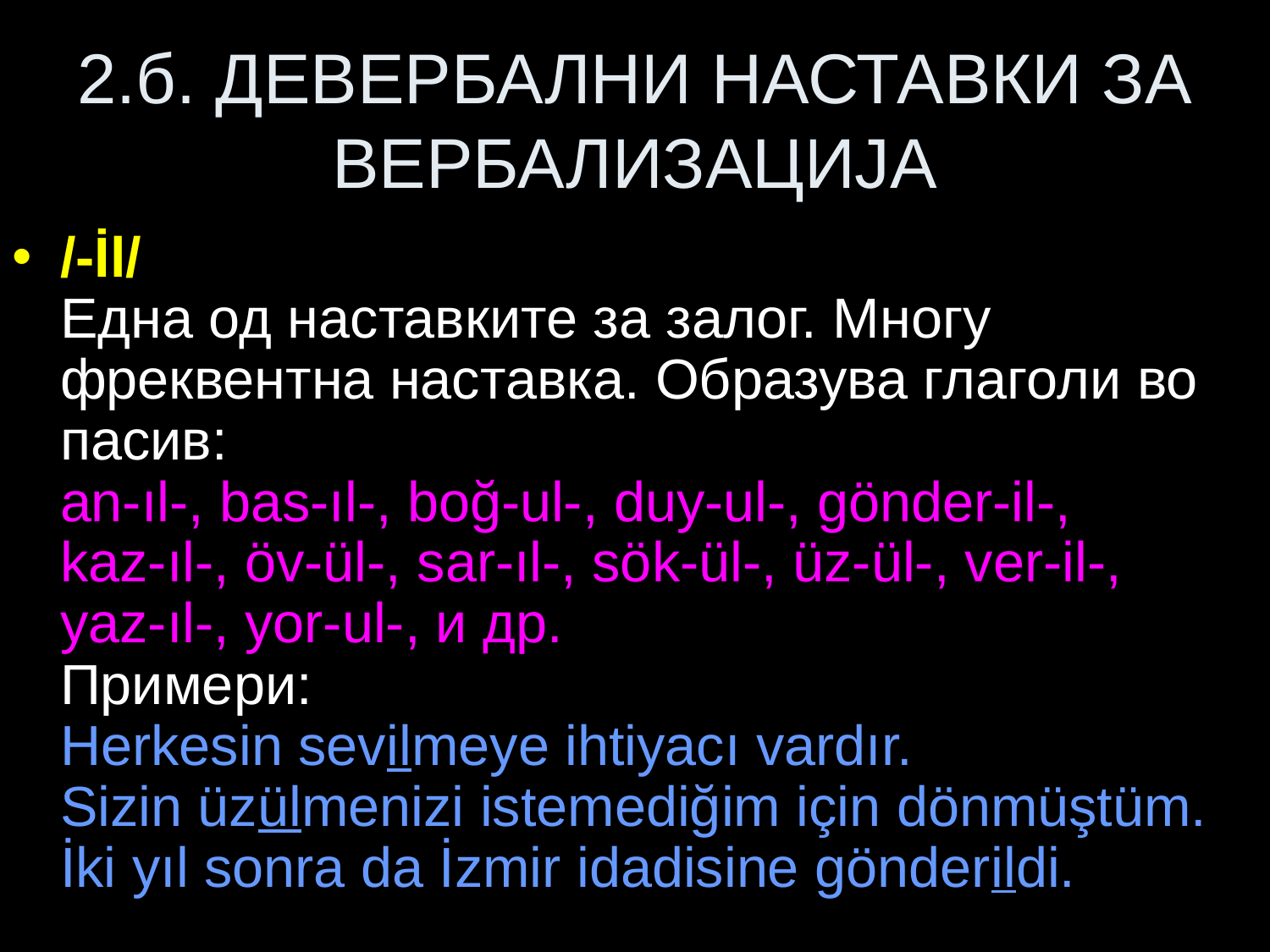

# 2.б. ДЕВЕРБАЛНИ НАСТАВКИ ЗА ВЕРБАЛИЗАЦИЈА
/-İl/
Една од наставките за залог. Многу фреквентна наставка. Образува глаголи во пасив:
an-ıl-, bas-ıl-, boğ-ul-, duy-ul-, gönder-il-,
kaz-ıl-, öv-ül-, sar-ıl-, sök-ül-, üz-ül-, ver-il-,
yaz-ıl-, yor-ul-, и др.
Примери:
Herkesin sevilmeye ihtiyacı vardır.
Sizin üzülmenizi istemediğim için dönmüştüm.
İki yıl sonra da İzmir idadisine gönderildi.